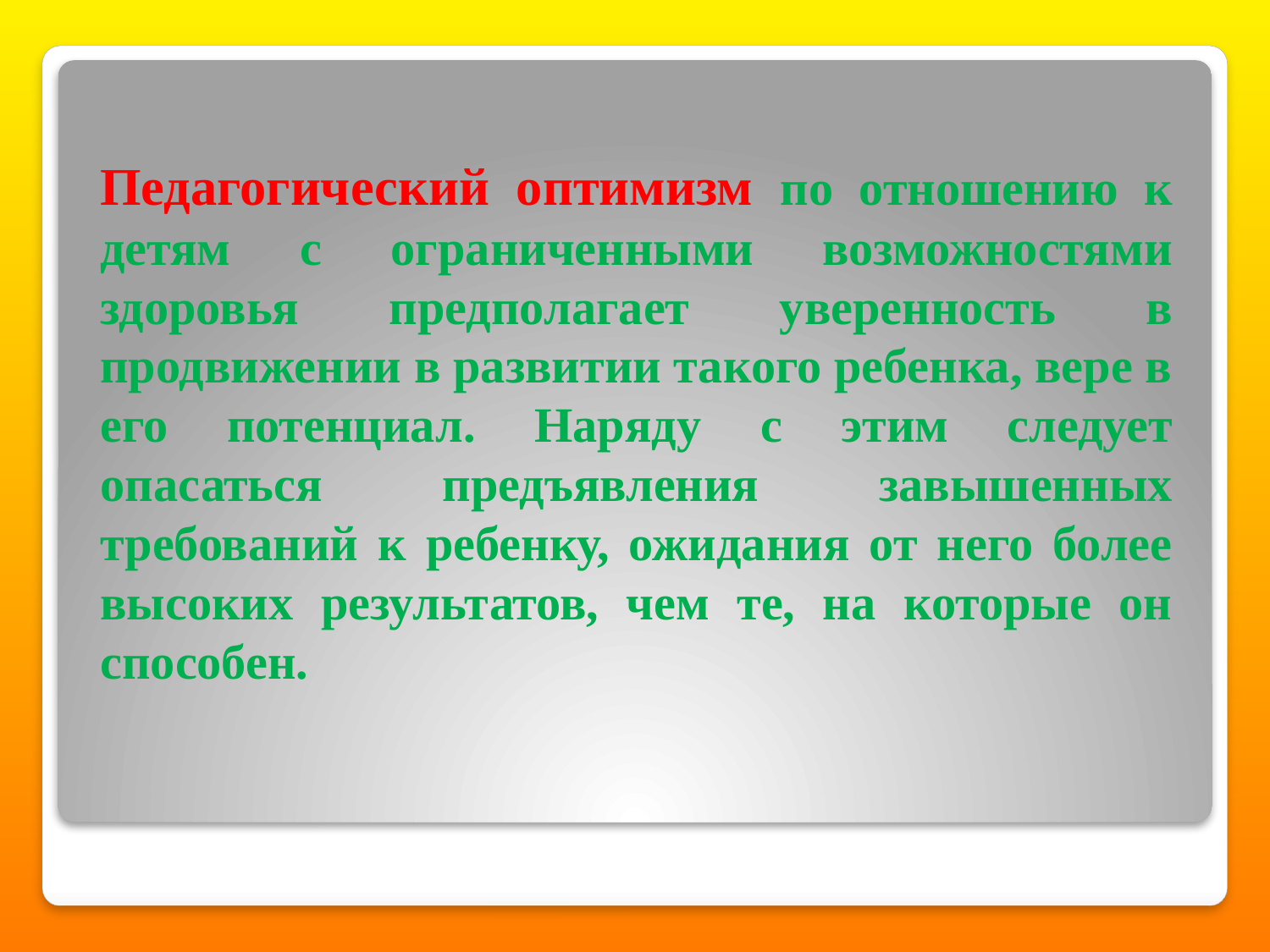

Педагогический оптимизм по отношению к детям с ограниченными возможностями здоровья предполагает уверенность в продвижении в развитии такого ребенка, вере в его потенциал. Наряду с этим следует опасаться предъявления завышенных требований к ребенку, ожидания от него более высоких результатов, чем те, на которые он способен.